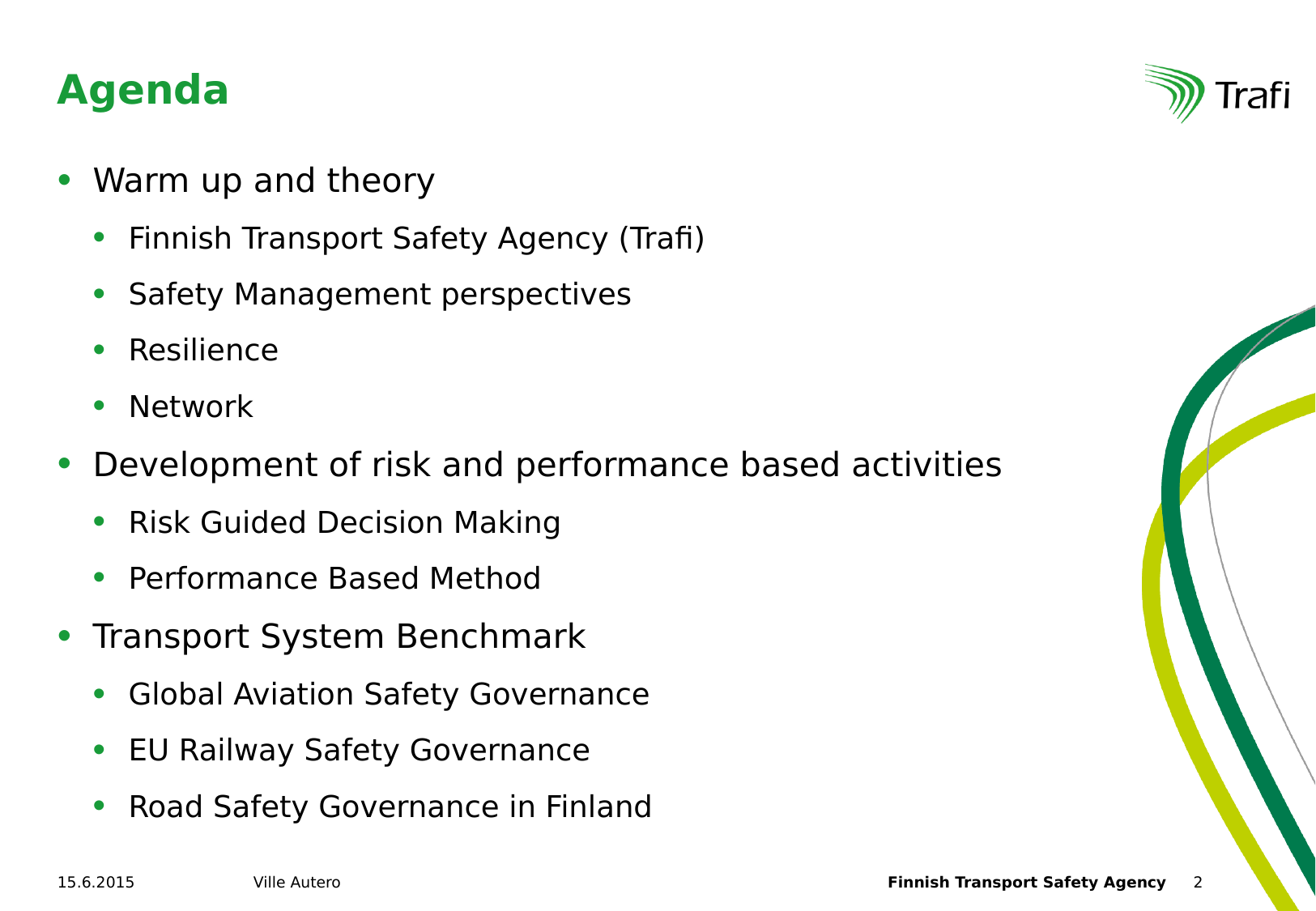

# Agenda
Warm up and theory
Finnish Transport Safety Agency (Trafi)
Safety Management perspectives
Resilience
Network
Development of risk and performance based activities
Risk Guided Decision Making
Performance Based Method
Transport System Benchmark
Global Aviation Safety Governance
EU Railway Safety Governance
Road Safety Governance in Finland

15.6.2015
Ville Autero
2